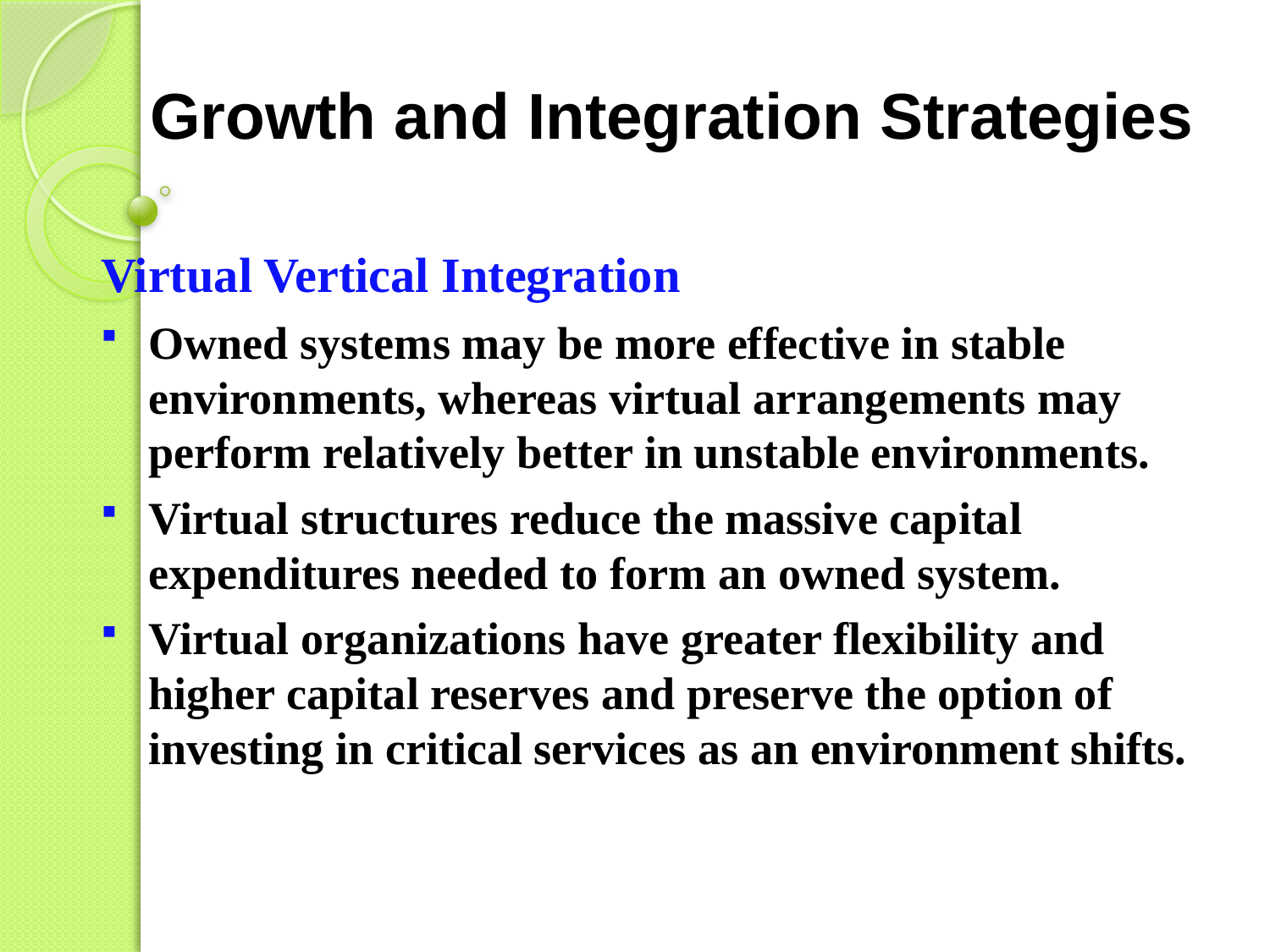

# Growth and Integration Strategies
Virtual Vertical Integration
Owned systems may be more effective in stable environments, whereas virtual arrangements may perform relatively better in unstable environments.
Virtual structures reduce the massive capital expenditures needed to form an owned system.
Virtual organizations have greater flexibility and higher capital reserves and preserve the option of investing in critical services as an environment shifts.